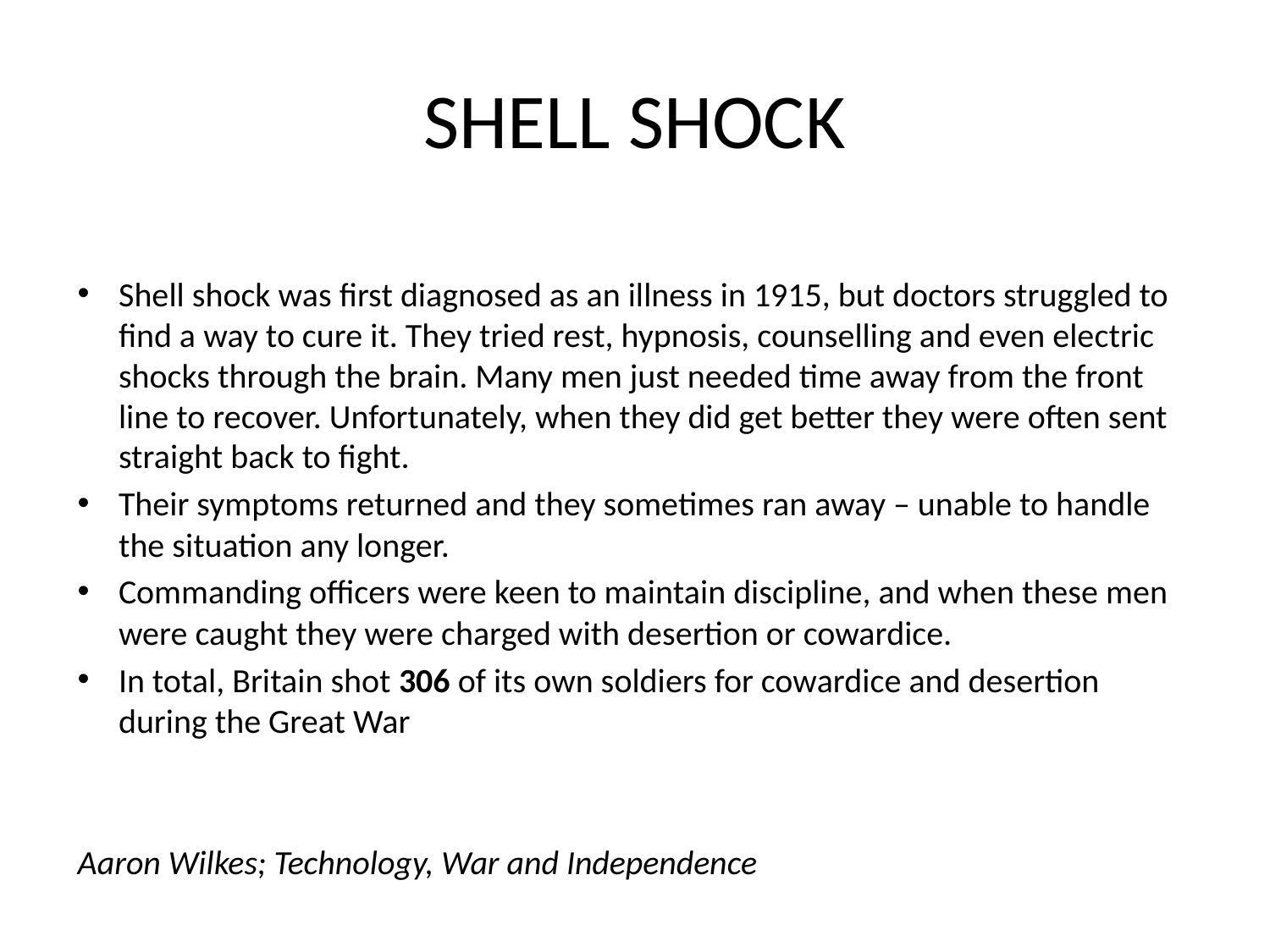

# SHELL SHOCK
Shell shock was first diagnosed as an illness in 1915, but doctors struggled to find a way to cure it. They tried rest, hypnosis, counselling and even electric shocks through the brain. Many men just needed time away from the front line to recover. Unfortunately, when they did get better they were often sent straight back to fight.
Their symptoms returned and they sometimes ran away – unable to handle the situation any longer.
Commanding officers were keen to maintain discipline, and when these men were caught they were charged with desertion or cowardice.
In total, Britain shot 306 of its own soldiers for cowardice and desertion during the Great War

Aaron Wilkes; Technology, War and Independence